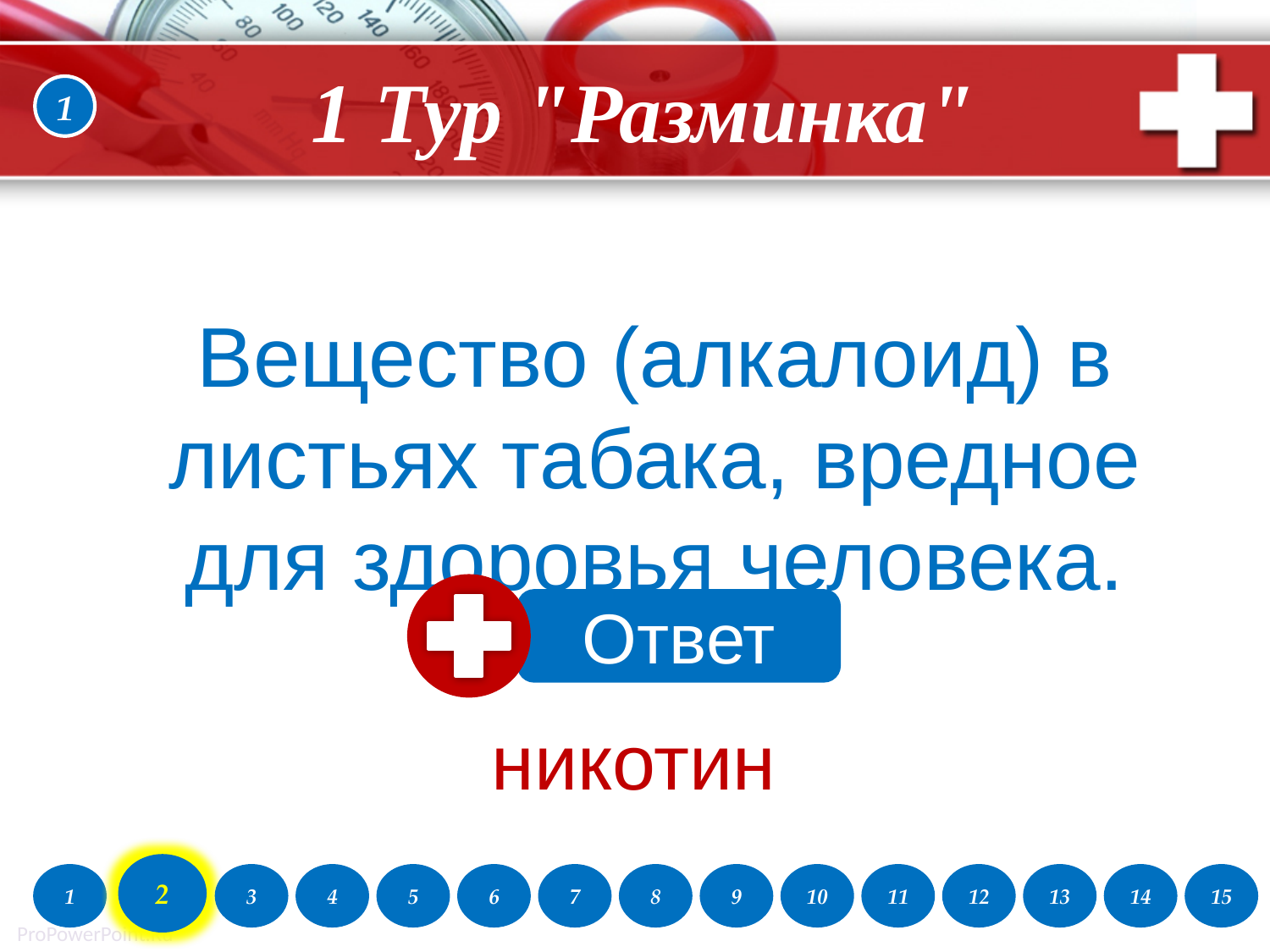

1 Тур "Разминка"
1
Вещество (алкалоид) в листьях табака, вредное для здоровья человека.

Ответ
никотин
2
1
3
4
5
6
7
8
9
10
11
12
13
14
15